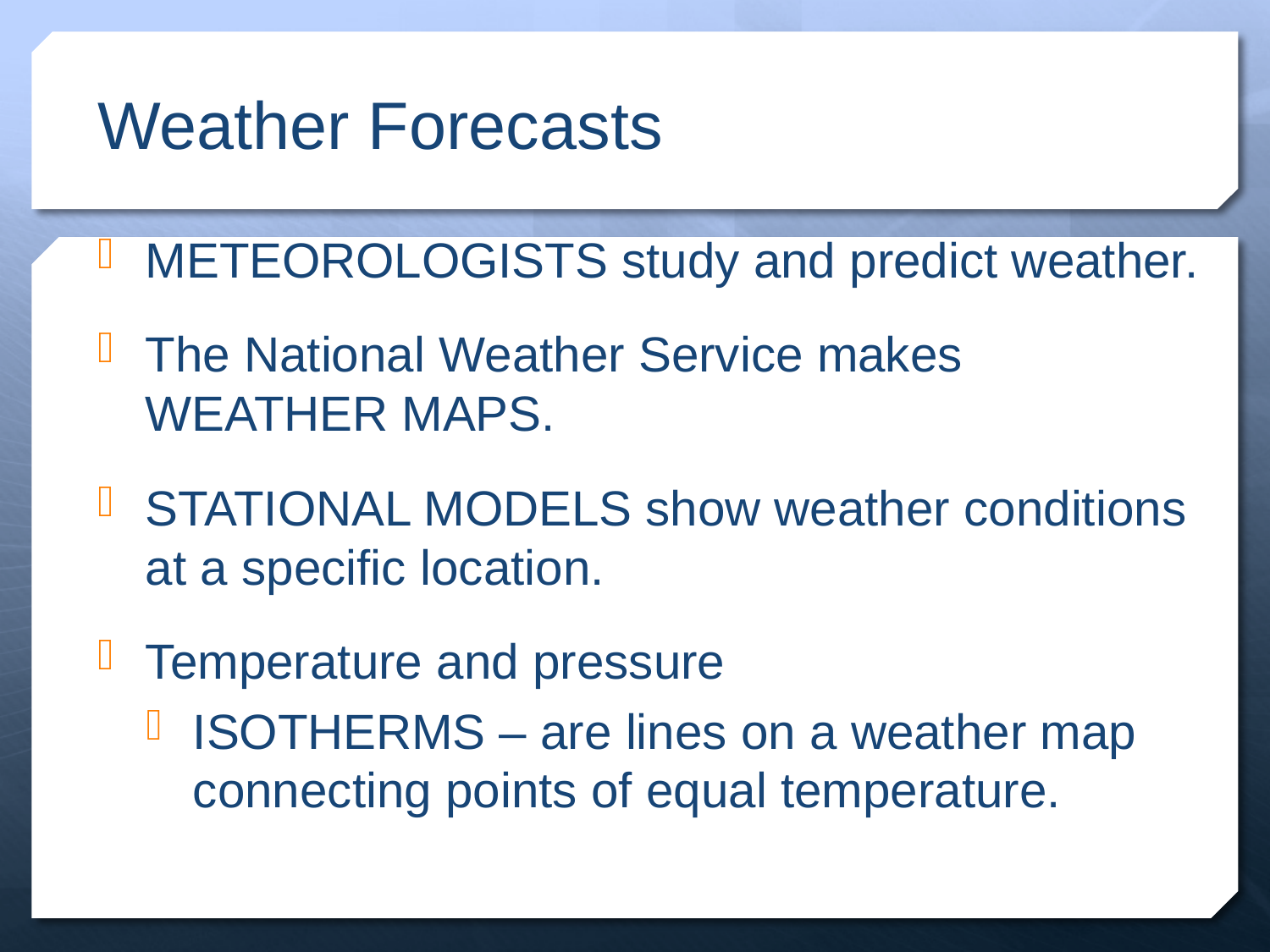

# Weather Forecasts
METEOROLOGISTS study and predict weather.
The National Weather Service makes WEATHER MAPS.
STATIONAL MODELS show weather conditions at a specific location.
Temperature and pressure
ISOTHERMS – are lines on a weather map connecting points of equal temperature.